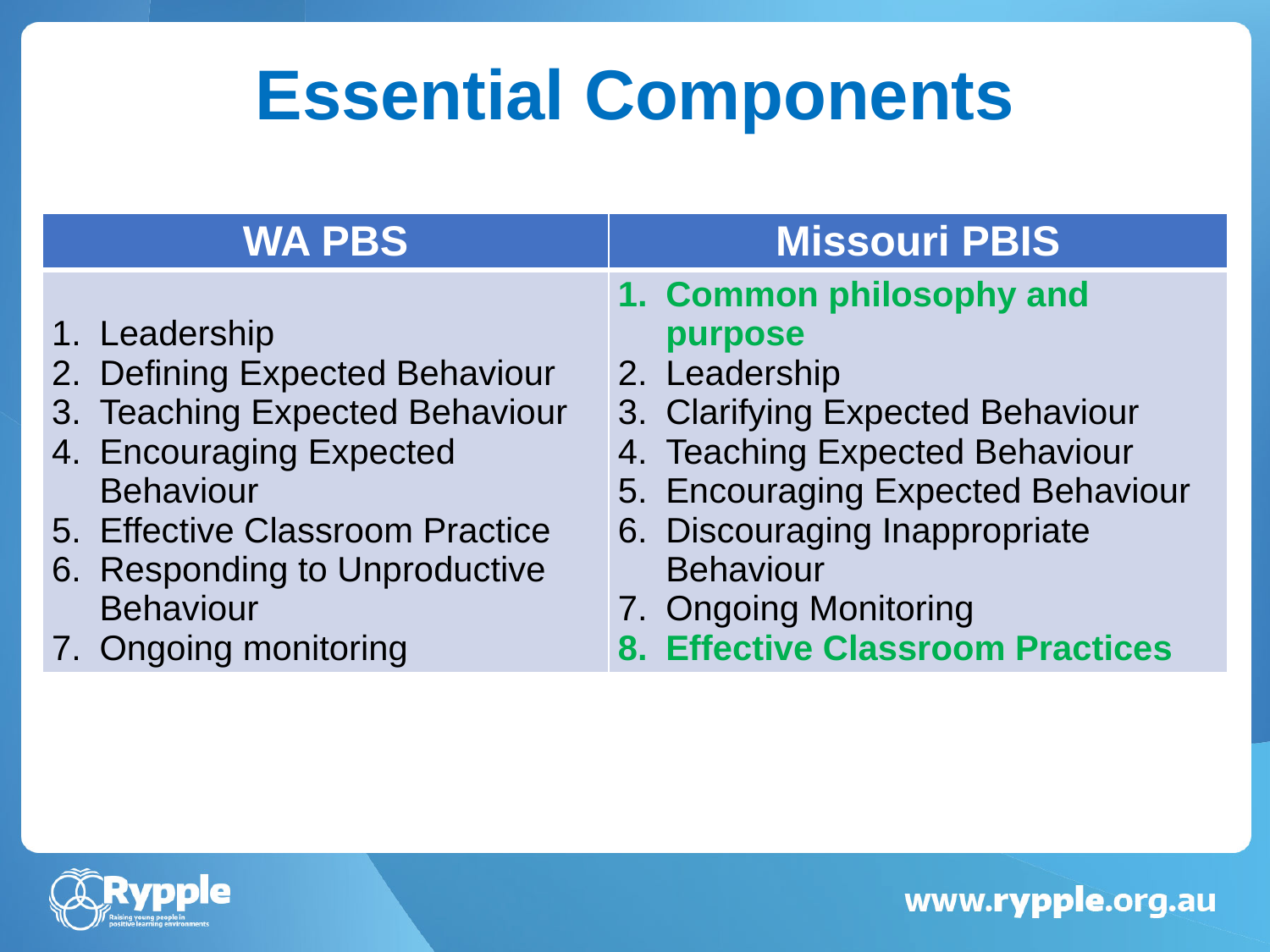

# Essential Components
| WA PBS | Missouri PBIS |
| --- | --- |
| Leadership Defining Expected Behaviour Teaching Expected Behaviour Encouraging Expected Behaviour Effective Classroom Practice Responding to Unproductive Behaviour Ongoing monitoring | Common philosophy and purpose Leadership Clarifying Expected Behaviour Teaching Expected Behaviour Encouraging Expected Behaviour Discouraging Inappropriate Behaviour Ongoing Monitoring Effective Classroom Practices |